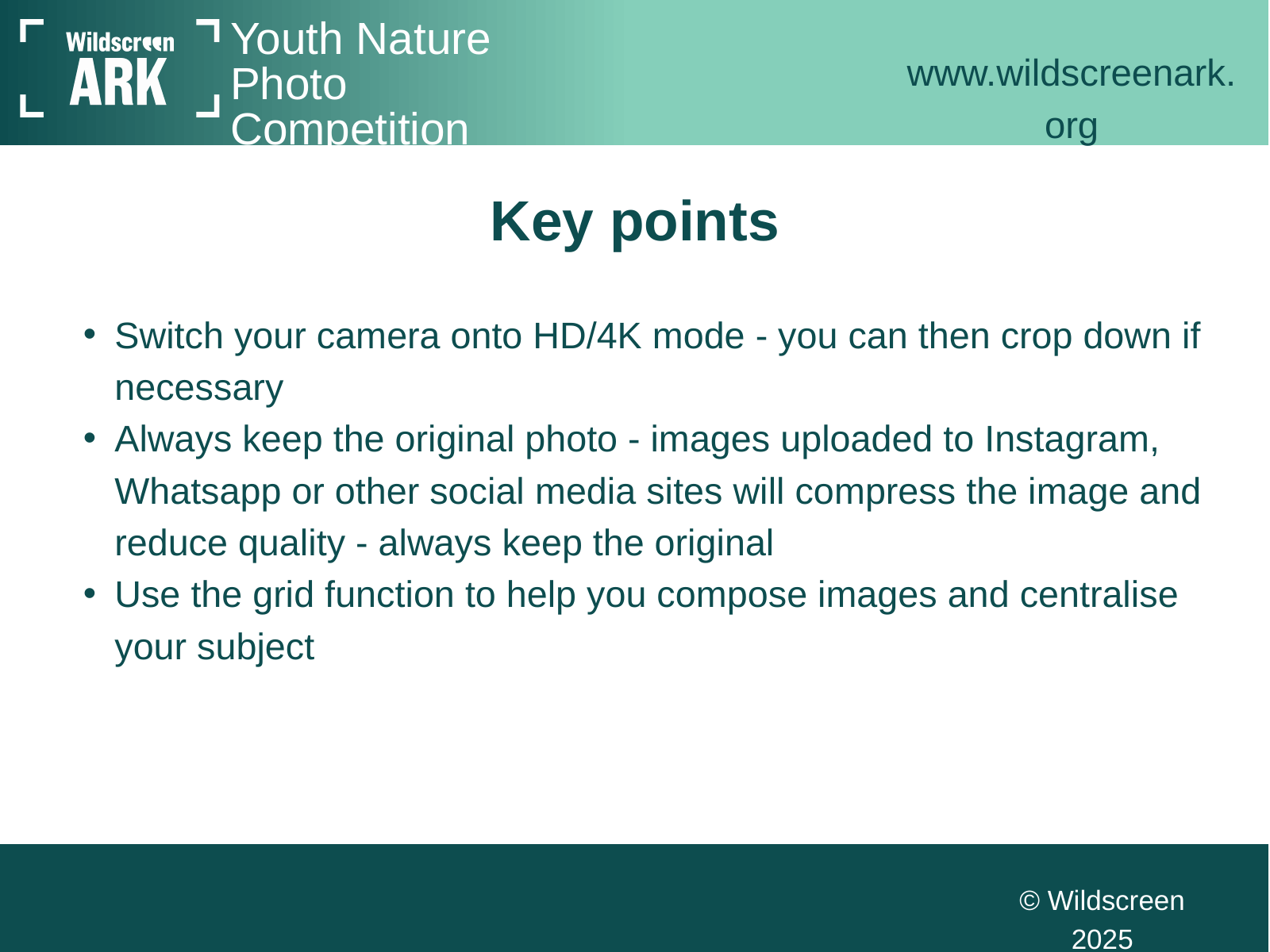

www.wildscreenark.org

Youth Nature Photo Competition

Key points

Switch your camera onto HD/4K mode - you can then crop down if necessary
Always keep the original photo - images uploaded to Instagram, Whatsapp or other social media sites will compress the image and reduce quality - always keep the original
Use the grid function to help you compose images and centralise your subject

© Wildscreen 2025